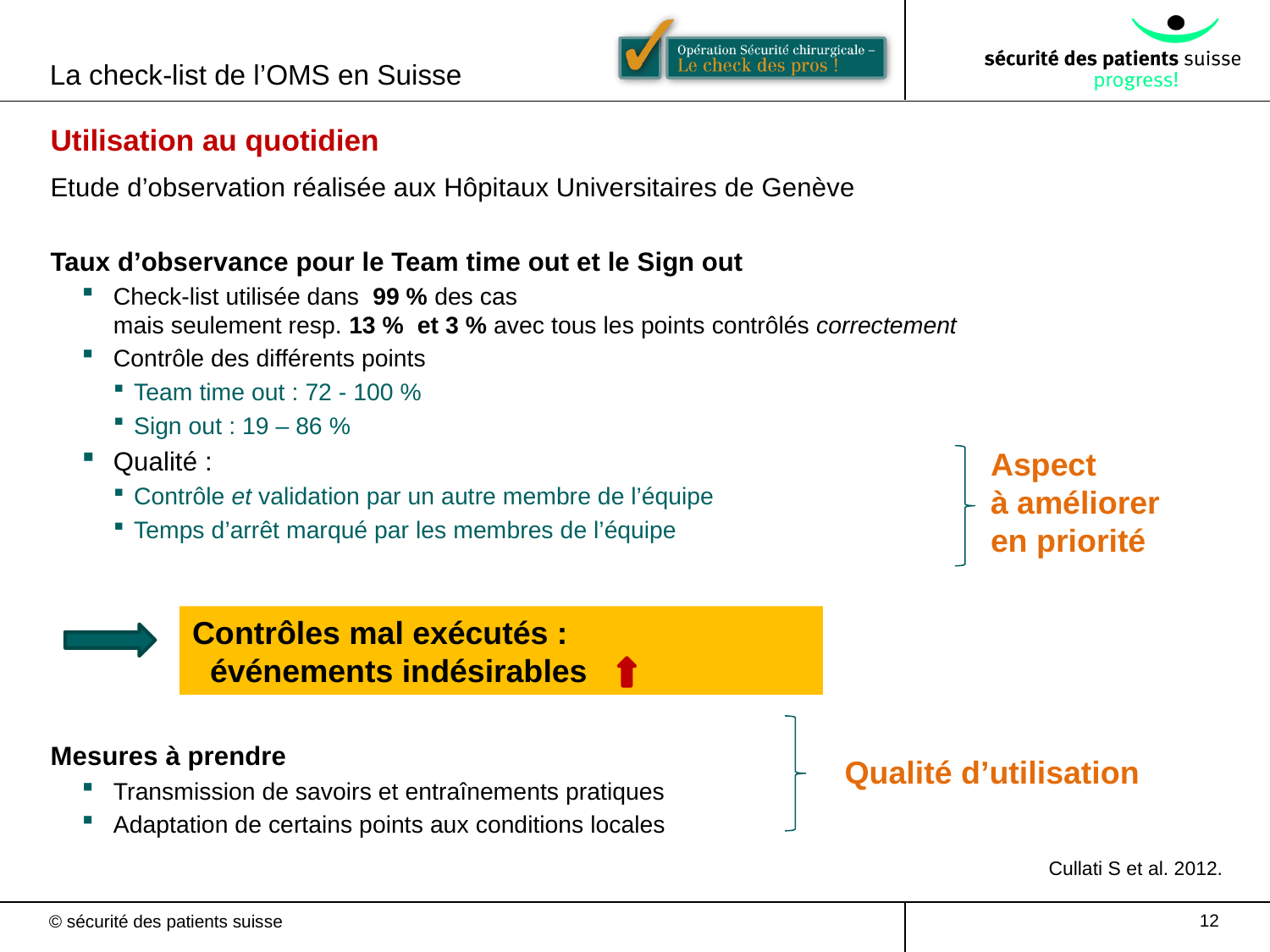

La check-list de l’OMS en Suisse
Utilisation au quotidien
Etude d’observation réalisée aux Hôpitaux Universitaires de Genève

Taux d’observance pour le Team time out et le Sign out
Check-list utilisée dans  99 % des cas
mais seulement resp. 13 %  et 3 % avec tous les points contrôlés correctement
Contrôle des différents points
Team time out : 72 - 100 %
Sign out : 19 – 86 %
Qualité :
Contrôle et validation par un autre membre de l’équipe
Temps d’arrêt marqué par les membres de l’équipe

Mesures à prendre
Transmission de savoirs et entraînements pratiques
Adaptation de certains points aux conditions locales

Aspect
à améliorer
en priorité

Contrôles mal exécutés :
  événements indésirables

Qualité d’utilisation
Cullati S et al. 2012.
12
© sécurité des patients suisse